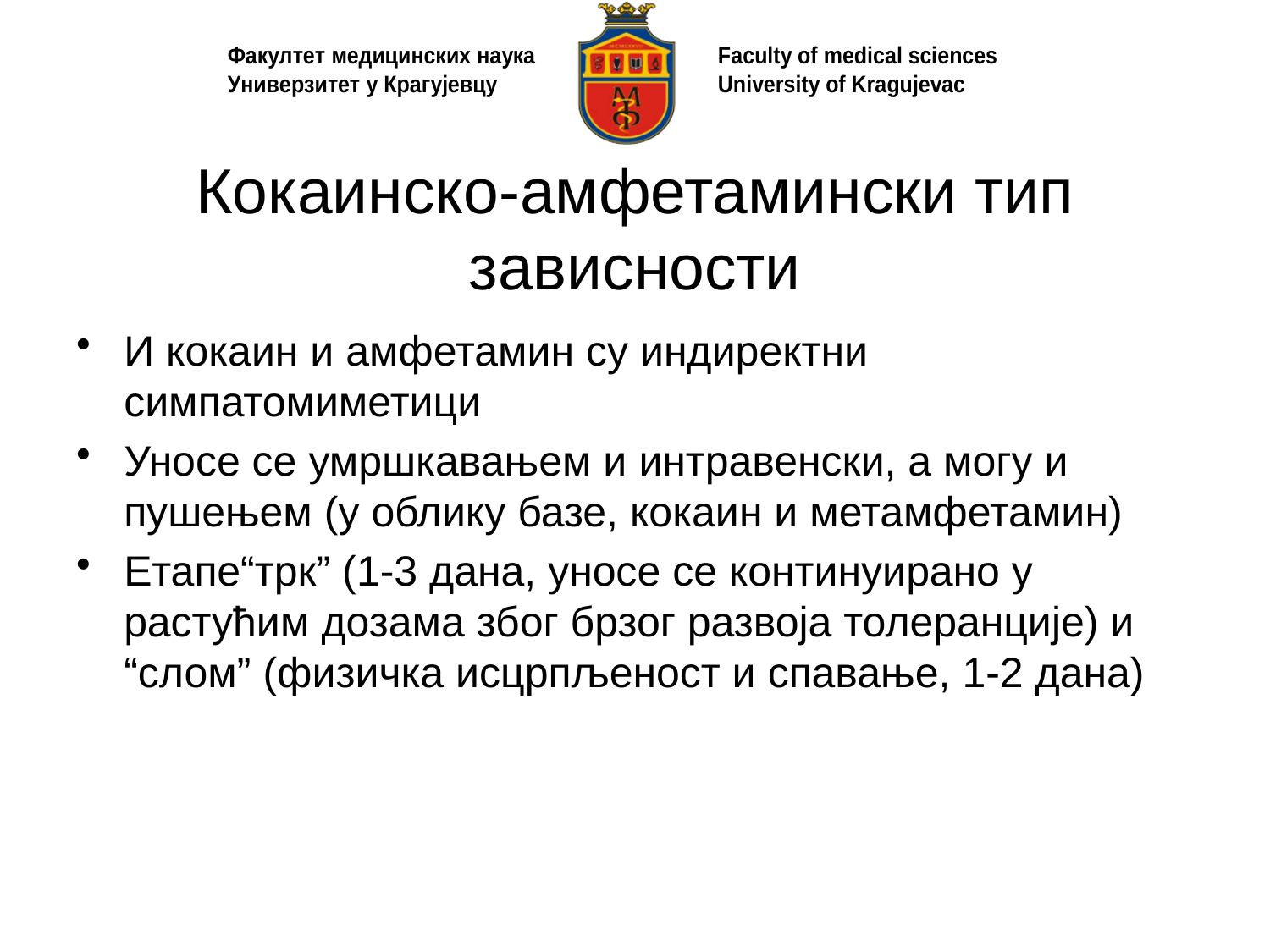

# Кокаинско-амфетамински тип зависности
И кокаин и амфетамин су индиректни симпатомиметици
Уносе се умршкавањем и интравенски, а могу и пушењем (у облику базе, кокаин и метамфетамин)
Етапе“трк” (1-3 дана, уносе се континуирано у растућим дозама због брзог развоја толеранције) и “слом” (физичка исцрпљеност и спавање, 1-2 дана)